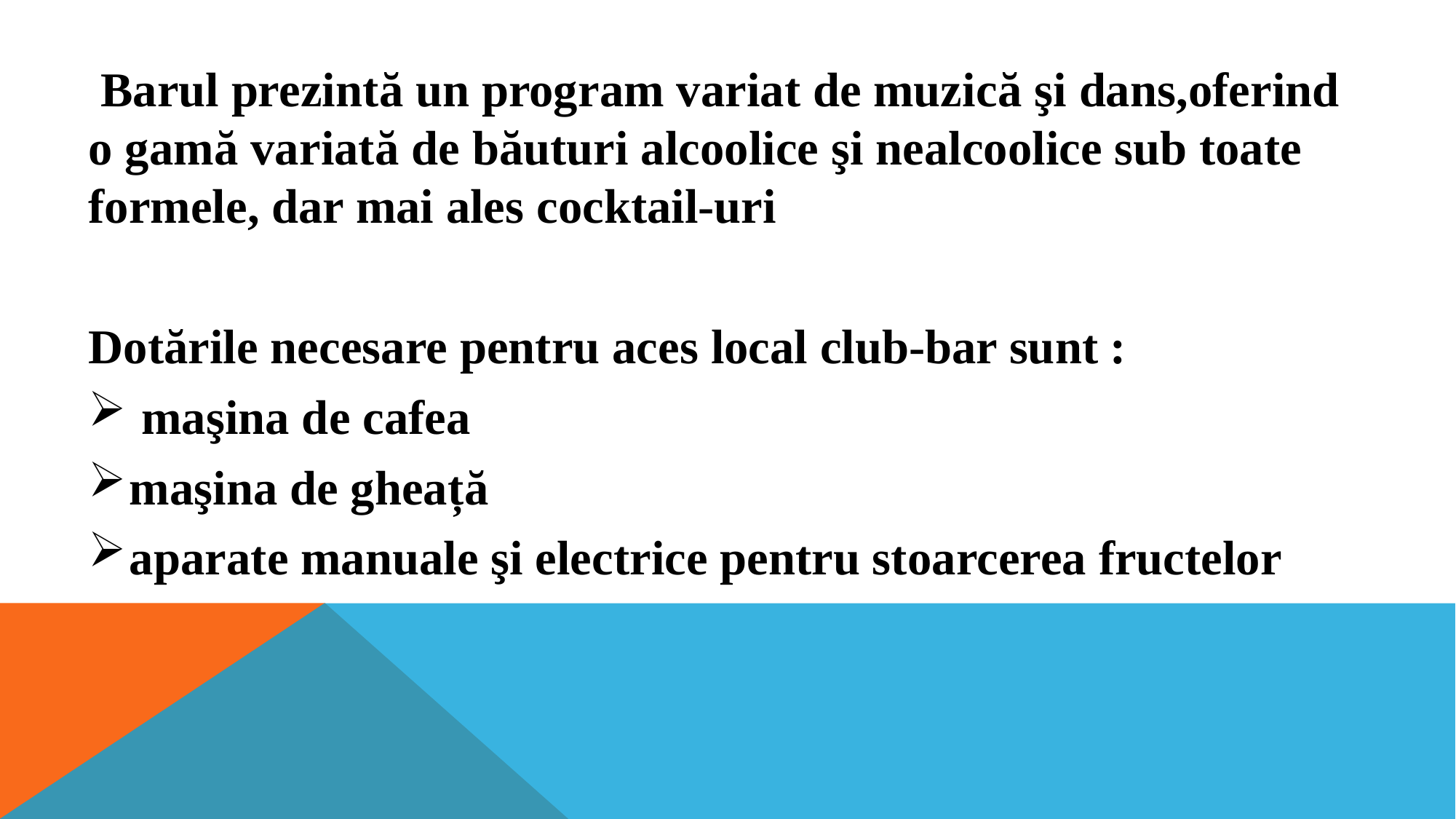

Barul prezintă un program variat de muzică şi dans,oferind o gamă variată de băuturi alcoolice şi nealcoolice sub toate formele, dar mai ales cocktail-uri

Dotările necesare pentru aces local club-bar sunt :
 maşina de cafea
maşina de gheață
aparate manuale şi electrice pentru stoarcerea fructelor